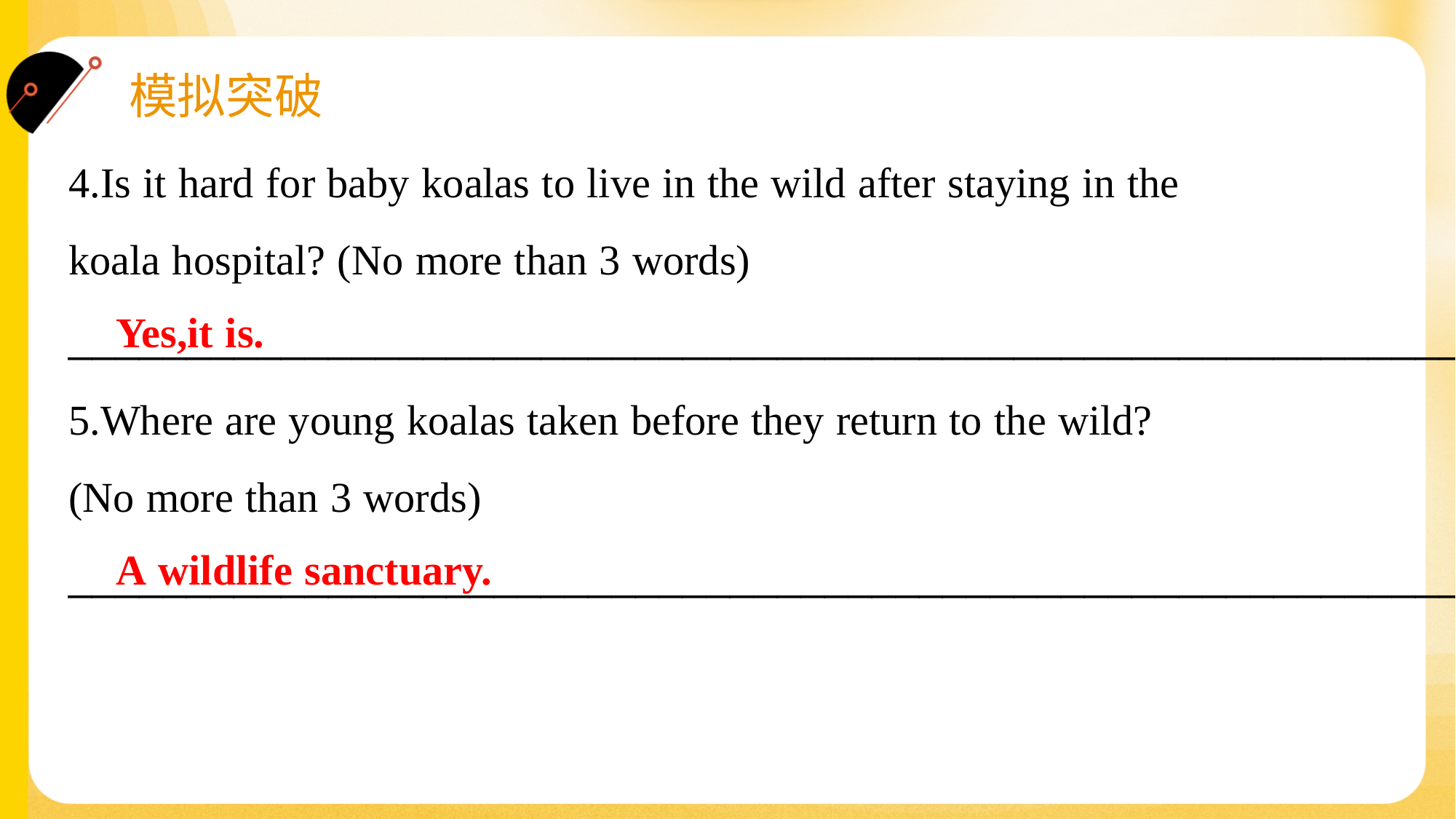

4.Is it hard for baby koalas to live in the wild after staying in the
koala hospital? (No more than 3 words)
______________________________________________________________

    Yes,it is.
5.Where are young koalas taken before they return to the wild?
(No more than 3 words)
______________________________________________________________

    A wildlife sanctuary.